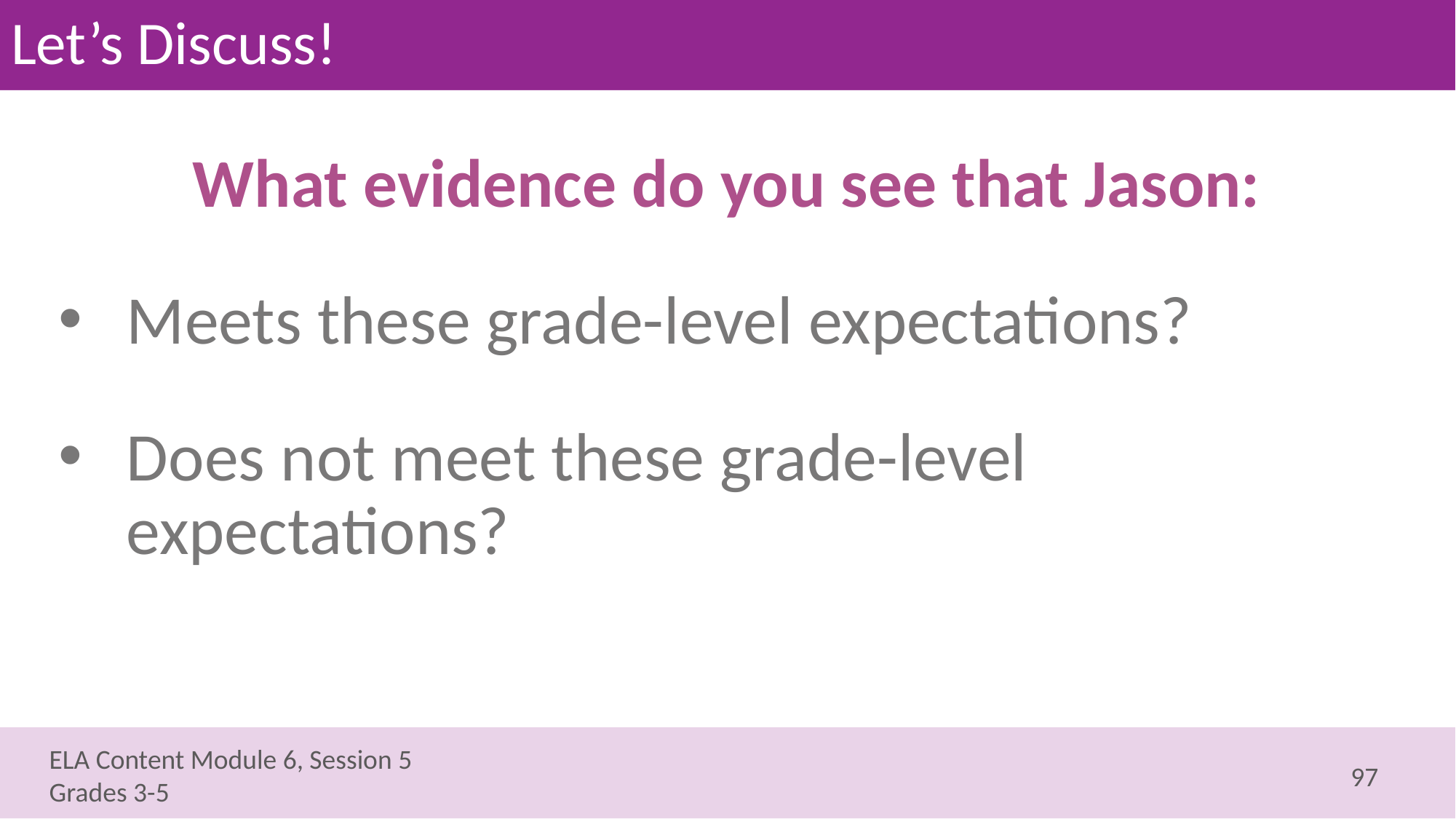

# Let’s Discuss!
What evidence do you see that Jason:

Meets these grade-level expectations?

Does not meet these grade-level expectations?

97